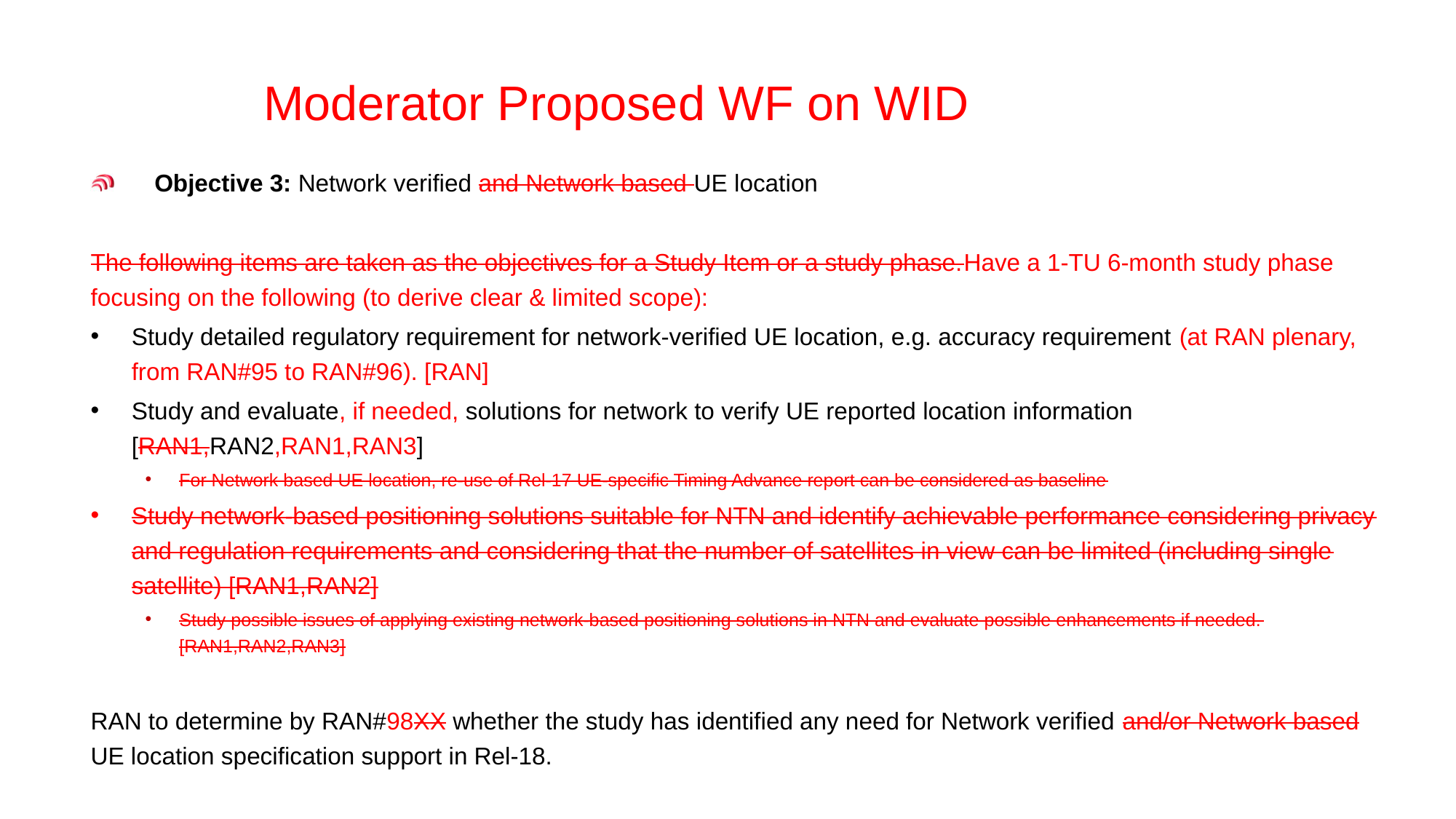

# Moderator Proposed WF on WID
Objective 3: Network verified and Network based UE location

The following items are taken as the objectives for a Study Item or a study phase.Have a 1-TU 6-month study phase focusing on the following (to derive clear & limited scope):
Study detailed regulatory requirement for network-verified UE location, e.g. accuracy requirement (at RAN plenary, from RAN#95 to RAN#96). [RAN]
Study and evaluate, if needed, solutions for network to verify UE reported location information [RAN1,RAN2,RAN1,RAN3]
For Network based UE location, re-use of Rel-17 UE-specific Timing Advance report can be considered as baseline
Study network-based positioning solutions suitable for NTN and identify achievable performance considering privacy and regulation requirements and considering that the number of satellites in view can be limited (including single satellite) [RAN1,RAN2]
Study possible issues of applying existing network-based positioning solutions in NTN and evaluate possible enhancements if needed. [RAN1,RAN2,RAN3]

RAN to determine by RAN#98XX whether the study has identified any need for Network verified and/or Network based UE location specification support in Rel-18.